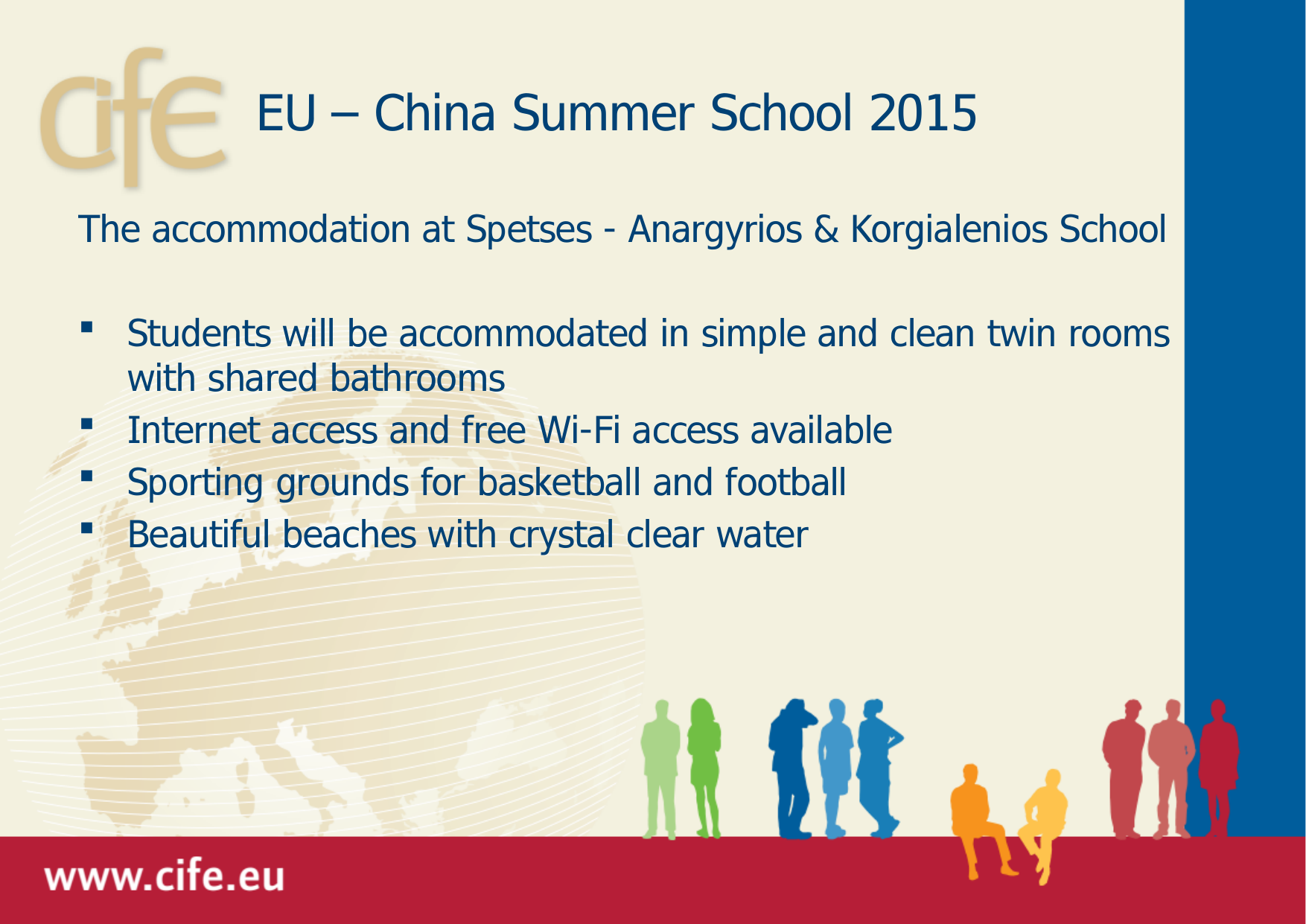

# EU – China Summer School 2015
The accommodation at Spetses - Anargyrios & Korgialenios School

Students will be accommodated in simple and clean twin rooms with shared bathrooms
Internet access and free Wi-Fi access available
Sporting grounds for basketball and football
Beautiful beaches with crystal clear water